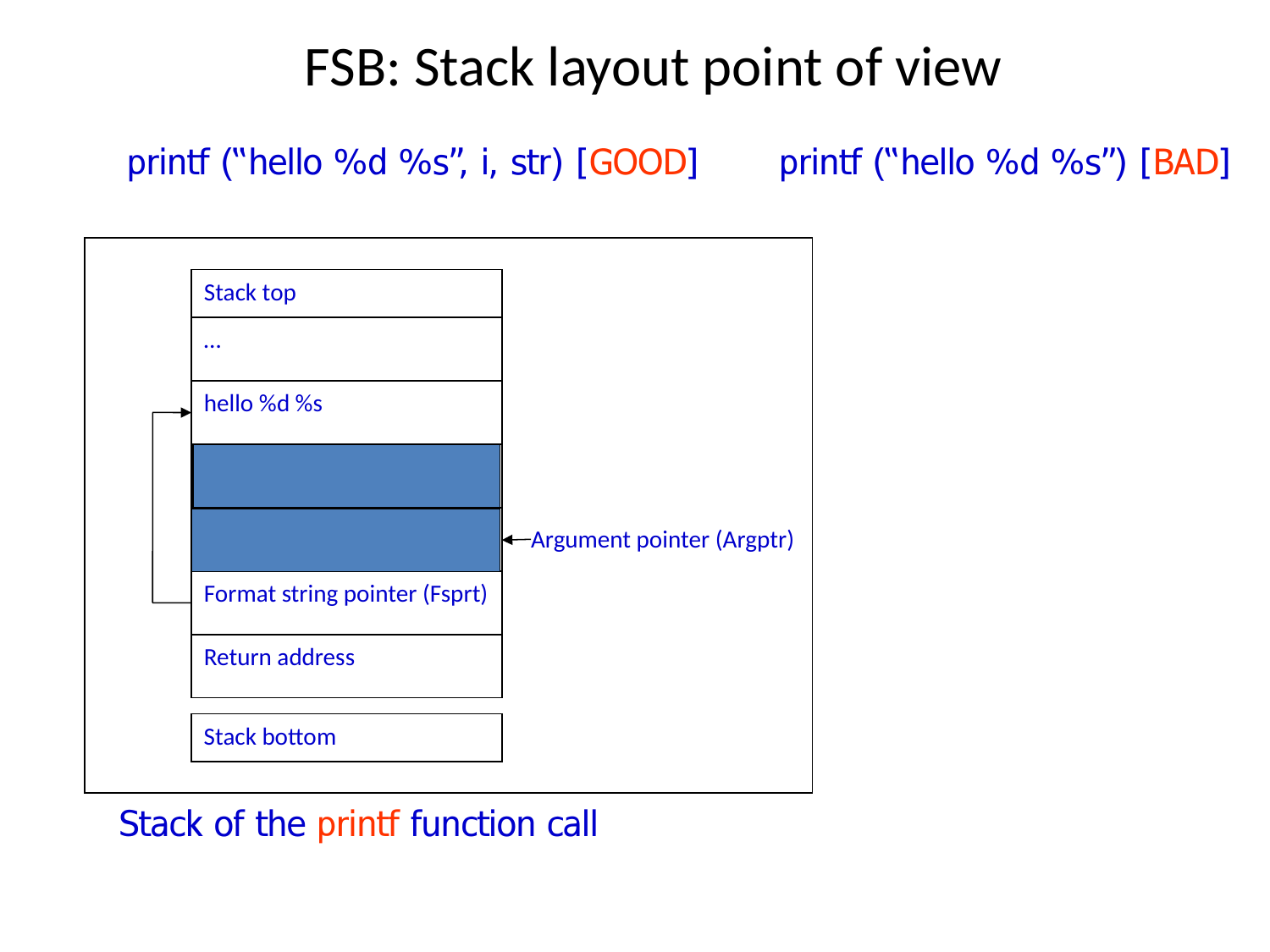

FSB: Stack layout point of view
printf (“hello %d %s”, i, str) [GOOD]
printf (“hello %d %s”) [BAD]

Stack top
…
hello %d %s

str
i
Argument pointer (Argptr)

Format string pointer (Fsprt)

Return address
Stack bottom

Stack of the printf function call